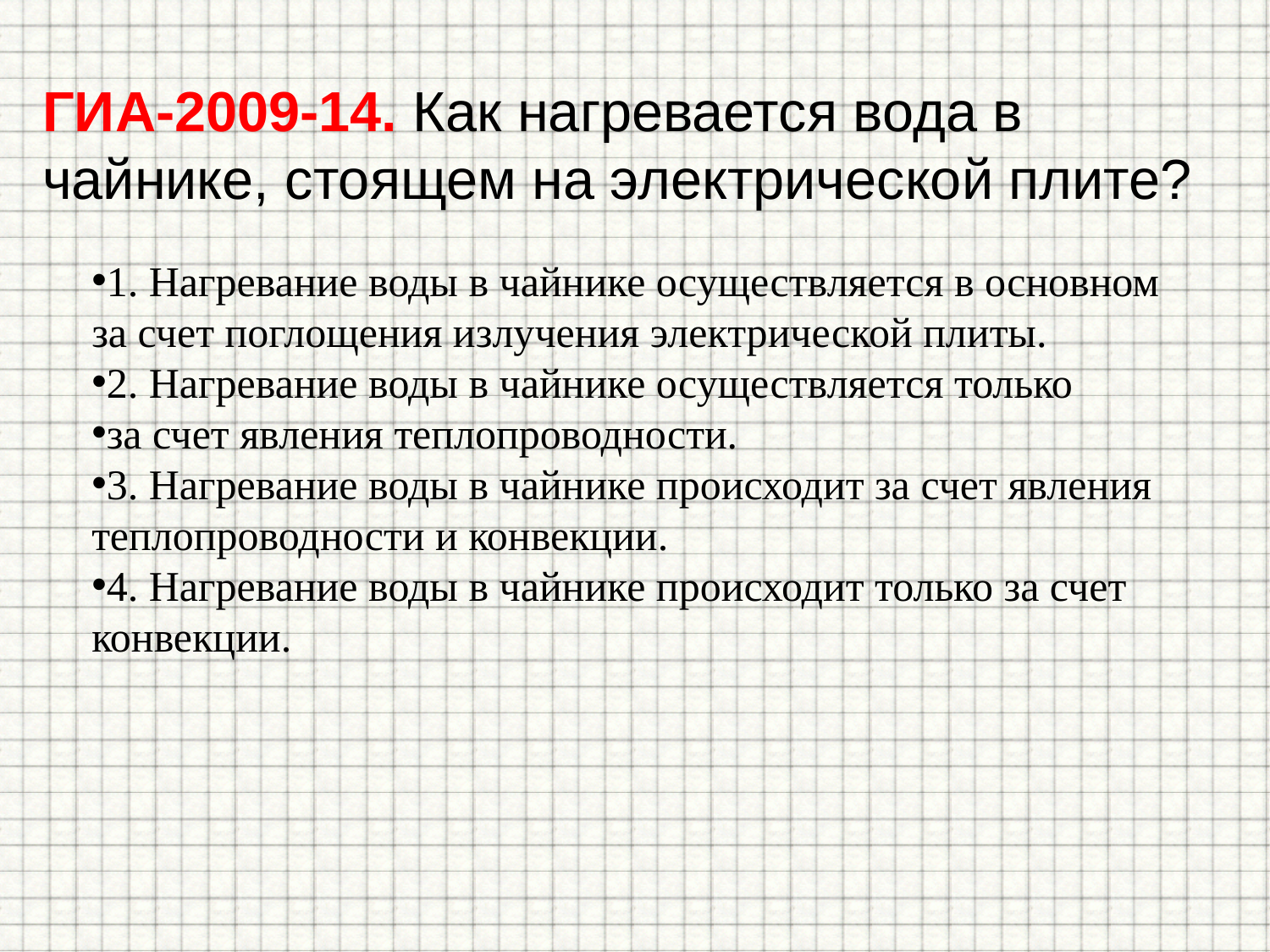

# ГИА-2009-14. Как нагревается вода в чайнике, стоящем на электрической плите?
1. Нагревание воды в чайнике осуществляется в основном за счет поглощения излучения электрической плиты.
2. Нагревание воды в чайнике осуществляется только
за счет явления теплопроводности.
3. Нагревание воды в чайнике происходит за счет явления теплопроводности и конвекции.
4. Нагревание воды в чайнике происходит только за счет конвекции.